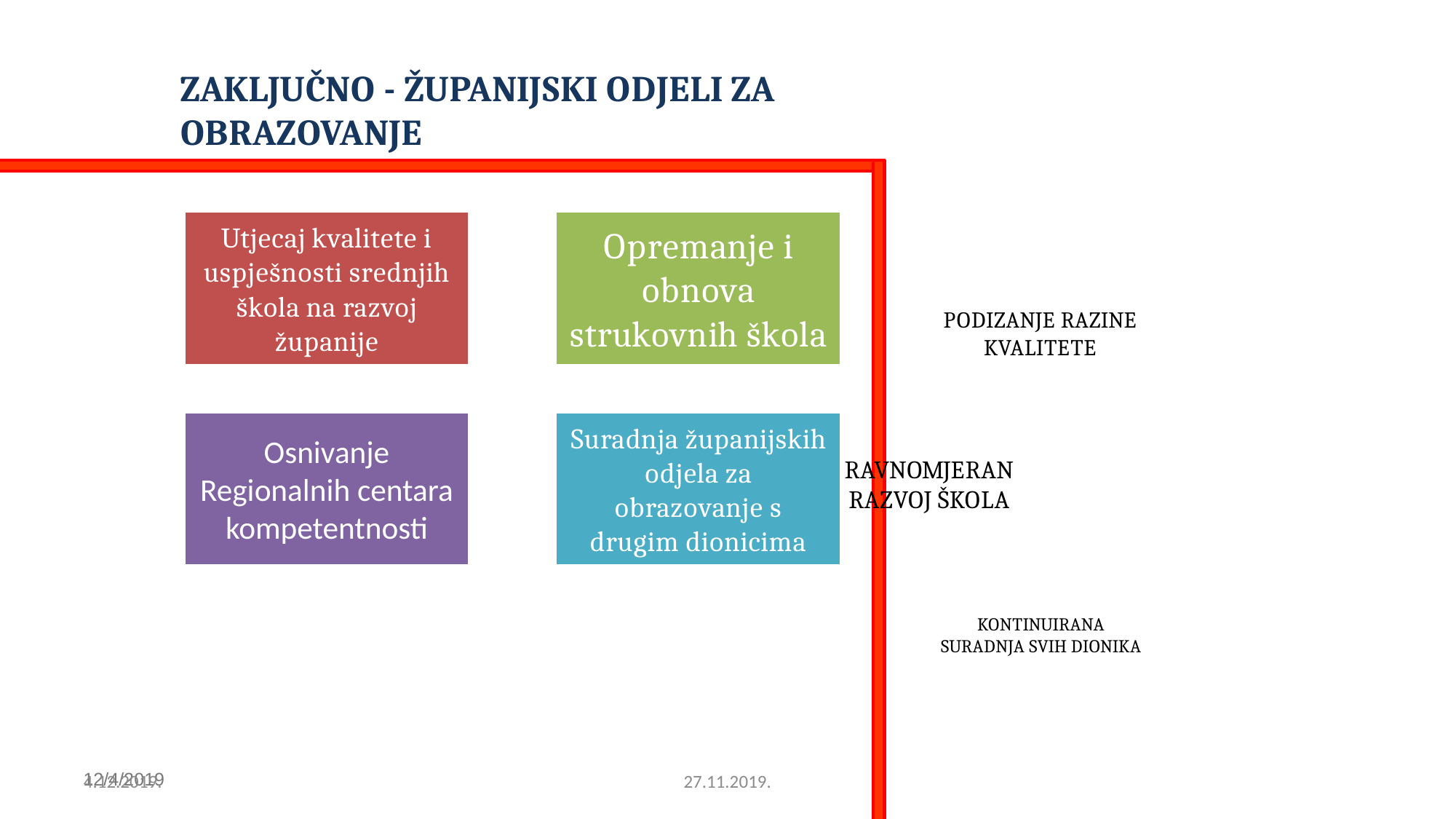

ZAKLJUČNO - ŽUPANIJSKI ODJELI ZA OBRAZOVANJE

PODIZANJE RAZINE KVALITETE
KONTINUIRANA SURADNJA SVIH DIONIKA
Utjecaj kvalitete i uspješnosti srednjih škola na razvoj županije
Opremanje i obnova strukovnih škola
Osnivanje Regionalnih centara kompetentnosti

4.12.2019.
27.11.2019.